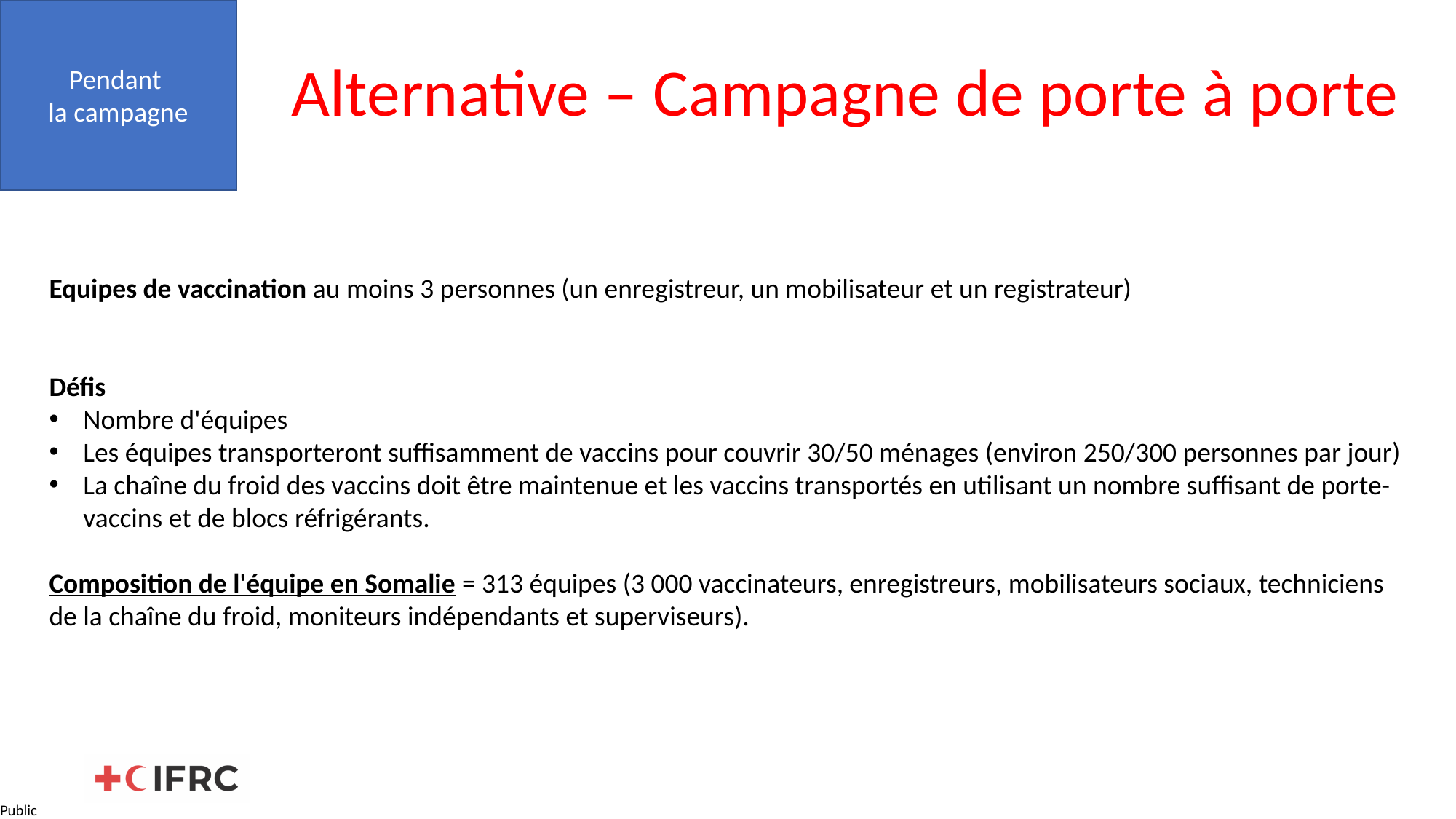

Pendant
la campagne
# Alternative – Campagne de porte à porte
Equipes de vaccination au moins 3 personnes (un enregistreur, un mobilisateur et un registrateur)

Défis
Nombre d'équipes
Les équipes transporteront suffisamment de vaccins pour couvrir 30/50 ménages (environ 250/300 personnes par jour)
La chaîne du froid des vaccins doit être maintenue et les vaccins transportés en utilisant un nombre suffisant de porte-vaccins et de blocs réfrigérants.

Composition de l'équipe en Somalie = 313 équipes (3 000 vaccinateurs, enregistreurs, mobilisateurs sociaux, techniciens de la chaîne du froid, moniteurs indépendants et superviseurs).